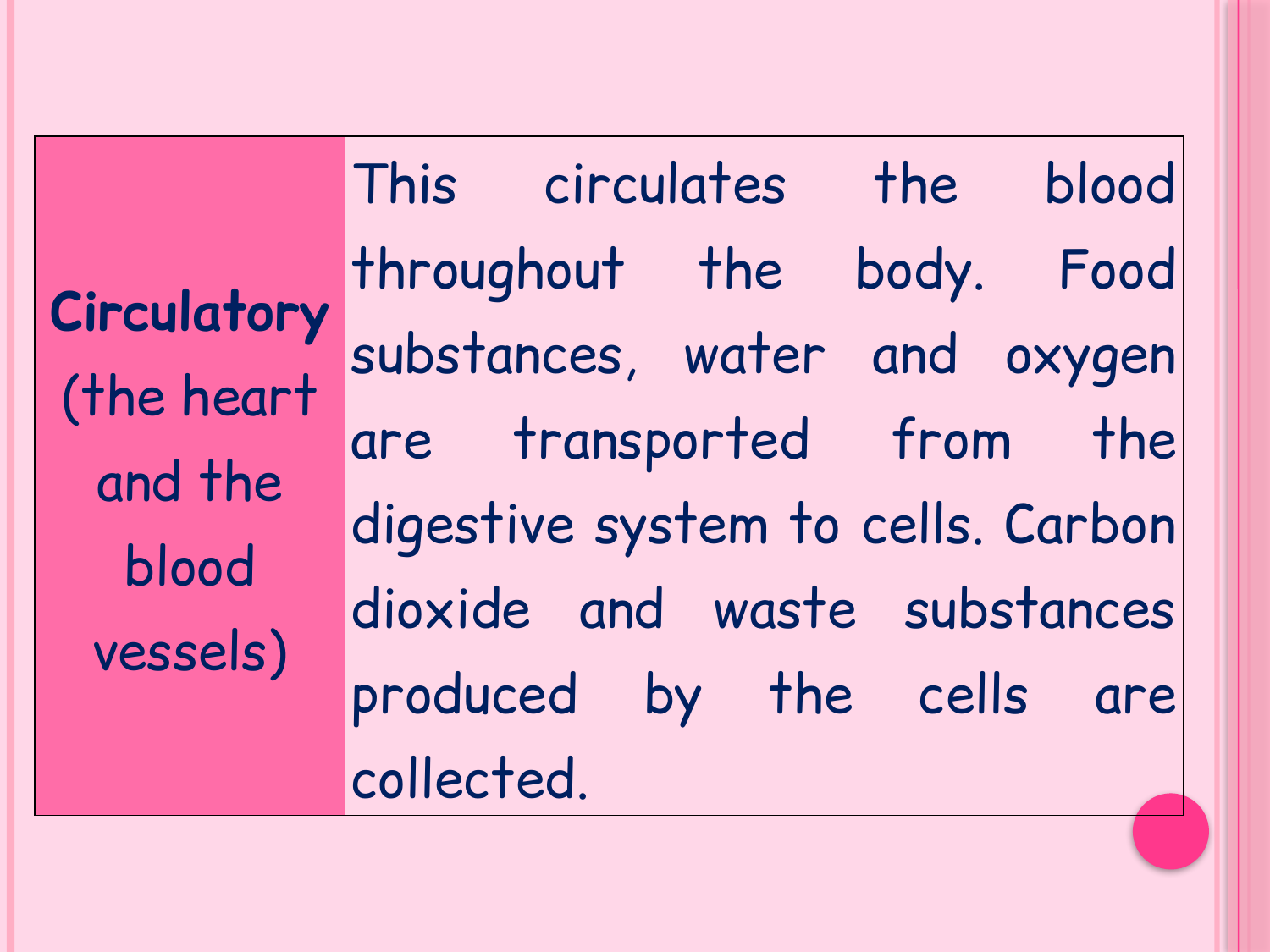

#
| Circulatory (the heart and the blood vessels) | This circulates the blood throughout the body. Food substances, water and oxygen are transported from the digestive system to cells. Carbon dioxide and waste substances produced by the cells are collected. |
| --- | --- |